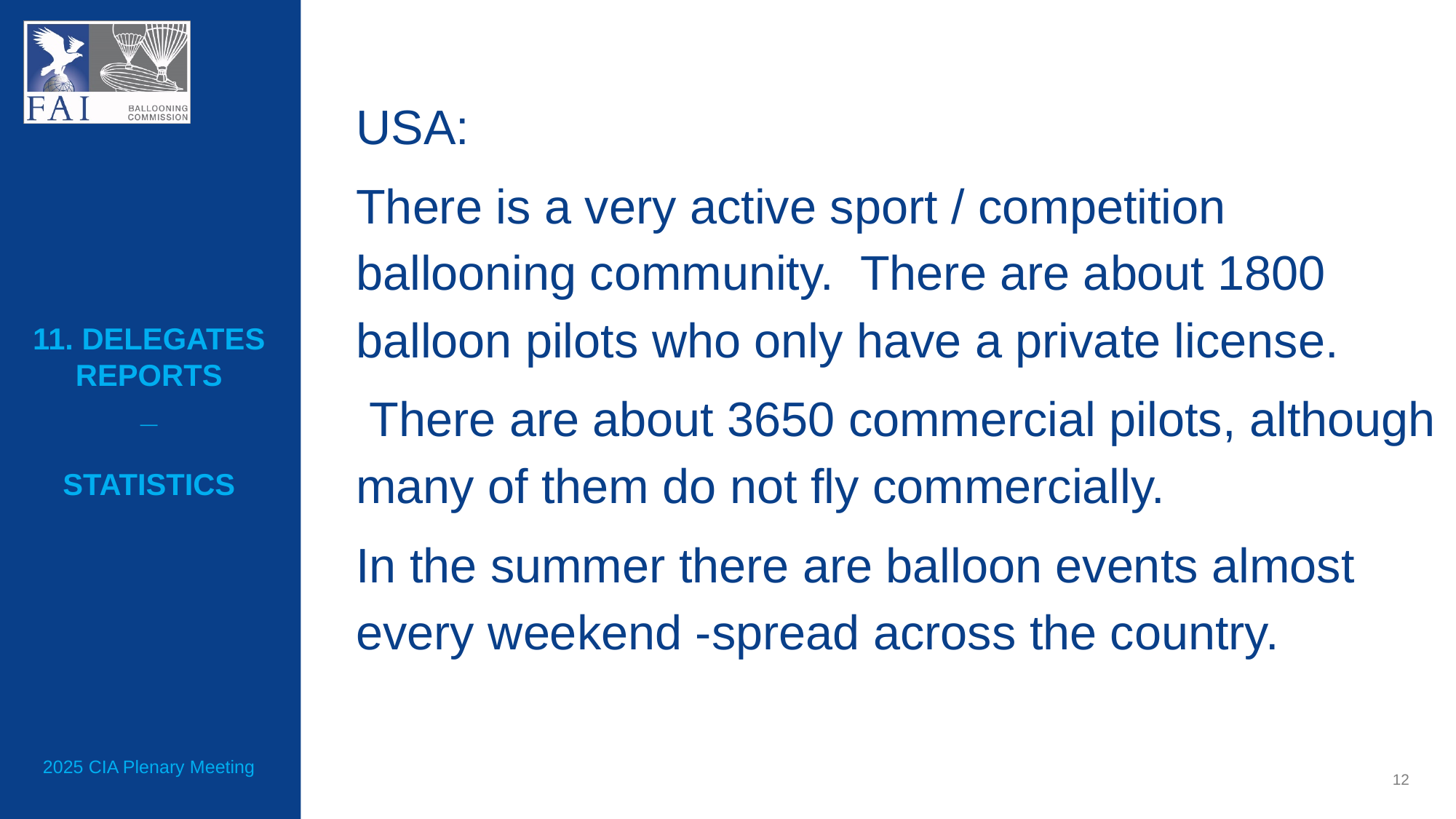

USA:
There is a very active sport / competition ballooning community.  There are about 1800 balloon pilots who only have a private license.
 There are about 3650 commercial pilots, although many of them do not fly commercially.
In the summer there are balloon events almost every weekend -spread across the country.
11. Delegates reports
_

Statistics